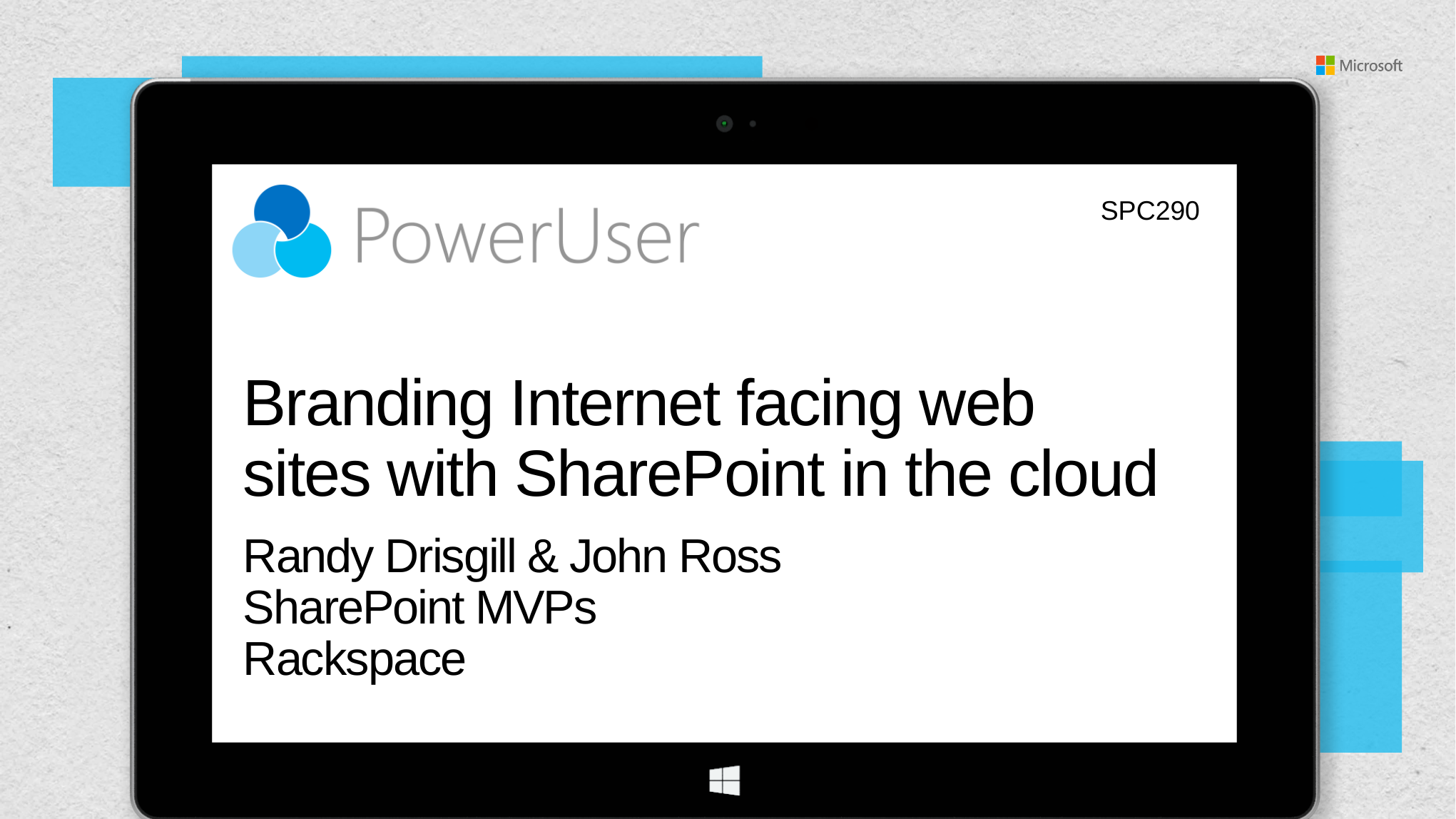

SPC290
# Branding Internet facing web sites with SharePoint in the cloud
Randy Drisgill & John Ross
SharePoint MVPs
Rackspace